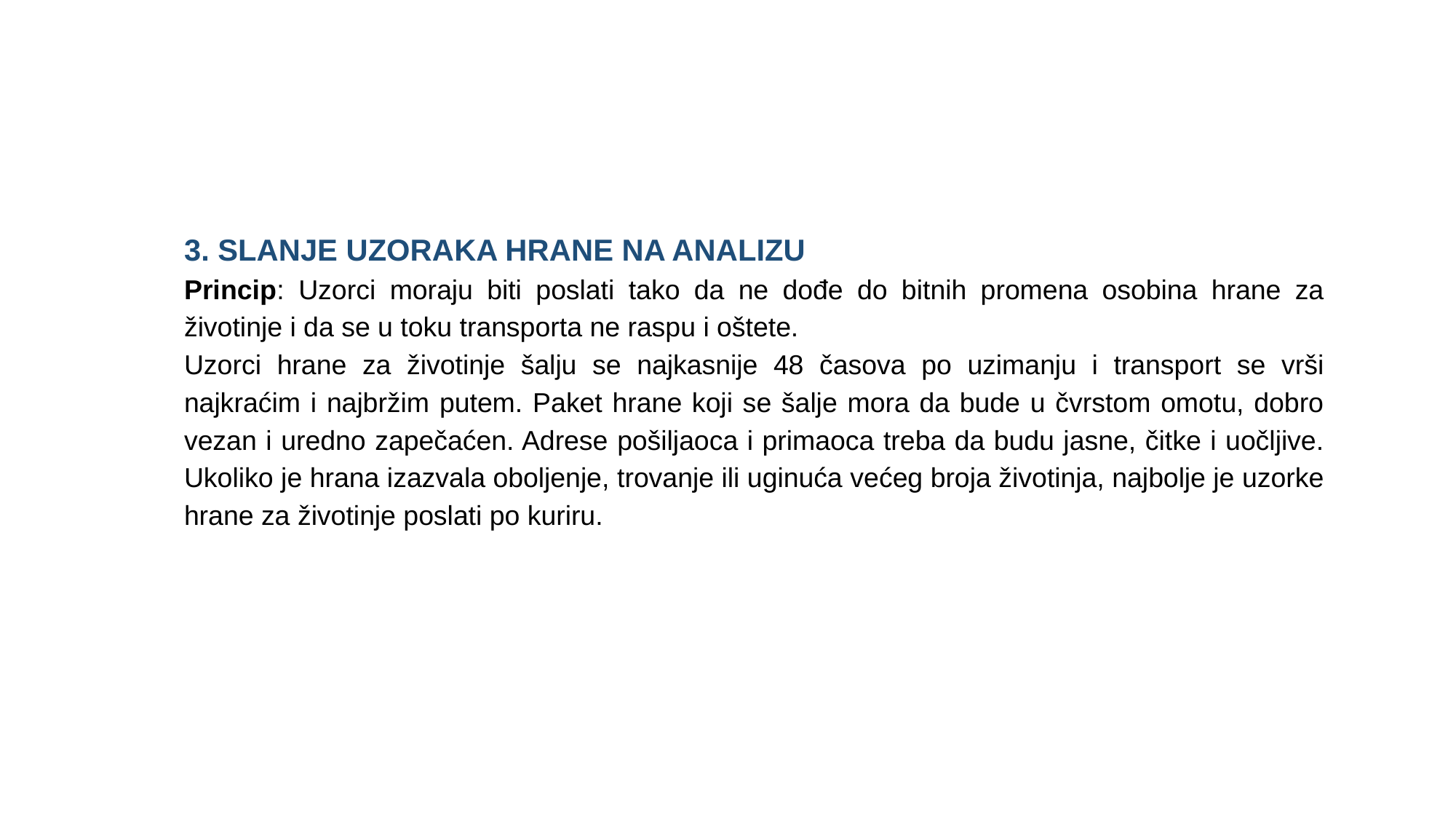

3. SLANJE UZORAKA HRANE NA ANALIZU
Princip: Uzorci moraju biti poslati tako da ne dođe do bitnih promena osobina hrane za životinje i da se u toku transporta ne raspu i oštete.
Uzorci hrane za životinje šalju se najkasnije 48 časova po uzimanju i transport se vrši najkraćim i najbržim putem. Paket hrane koji se šalje mora da bude u čvrstom omotu, dobro vezan i uredno zapečaćen. Adrese pošiljaoca i primaoca treba da budu jasne, čitke i uočljive. Ukoliko je hrana izazvala oboljenje, trovanje ili uginuća većeg broja životinja, najbolje je uzorke hrane za životinje poslati po kuriru.